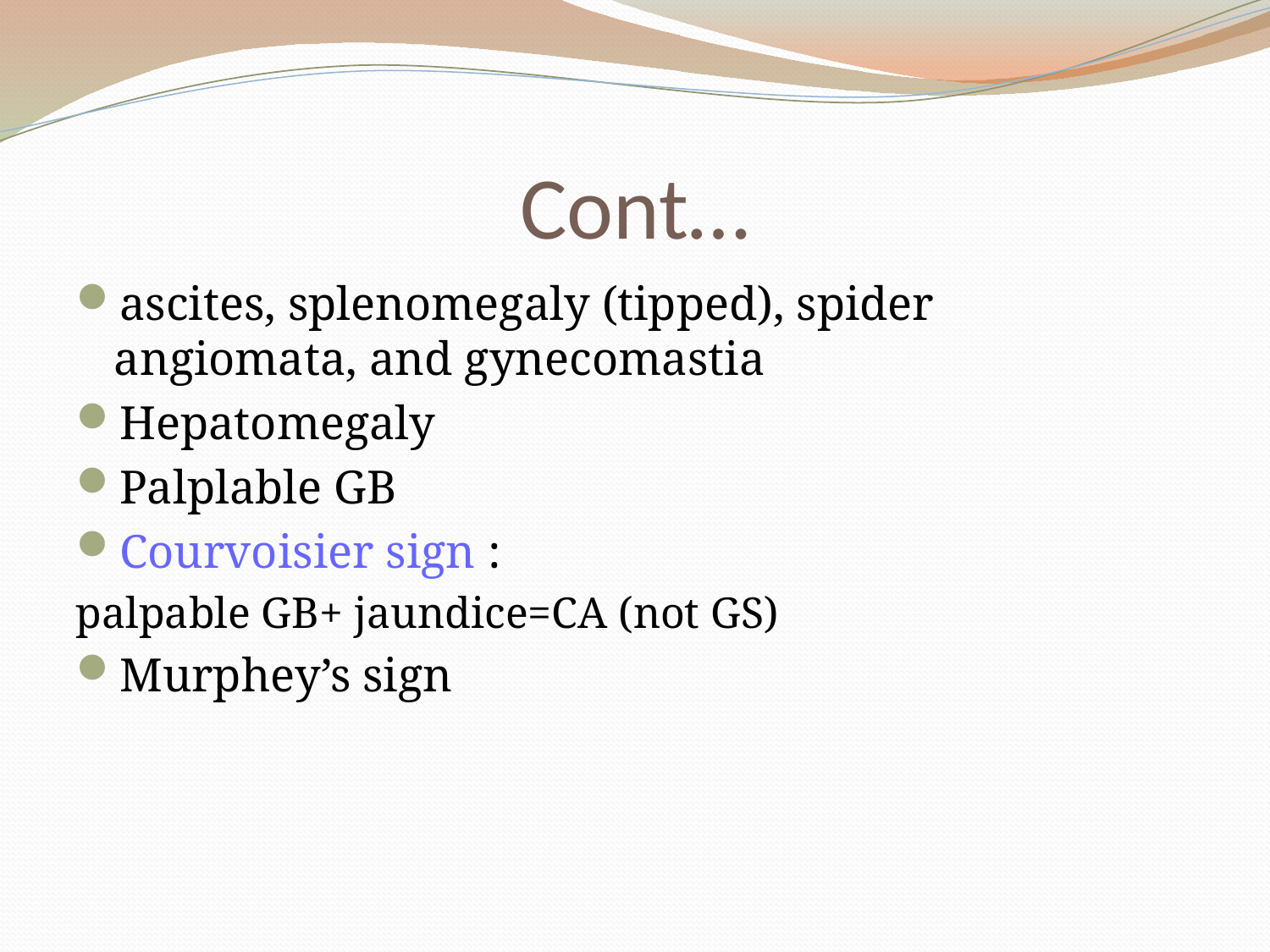

# Cont…
ascites, splenomegaly (tipped), spider  angiomata, and gynecomastia
Hepatomegaly
Palplable GB
Courvoisier sign :
     palpable GB+ jaundice=CA (not GS)
Murphey’s sign